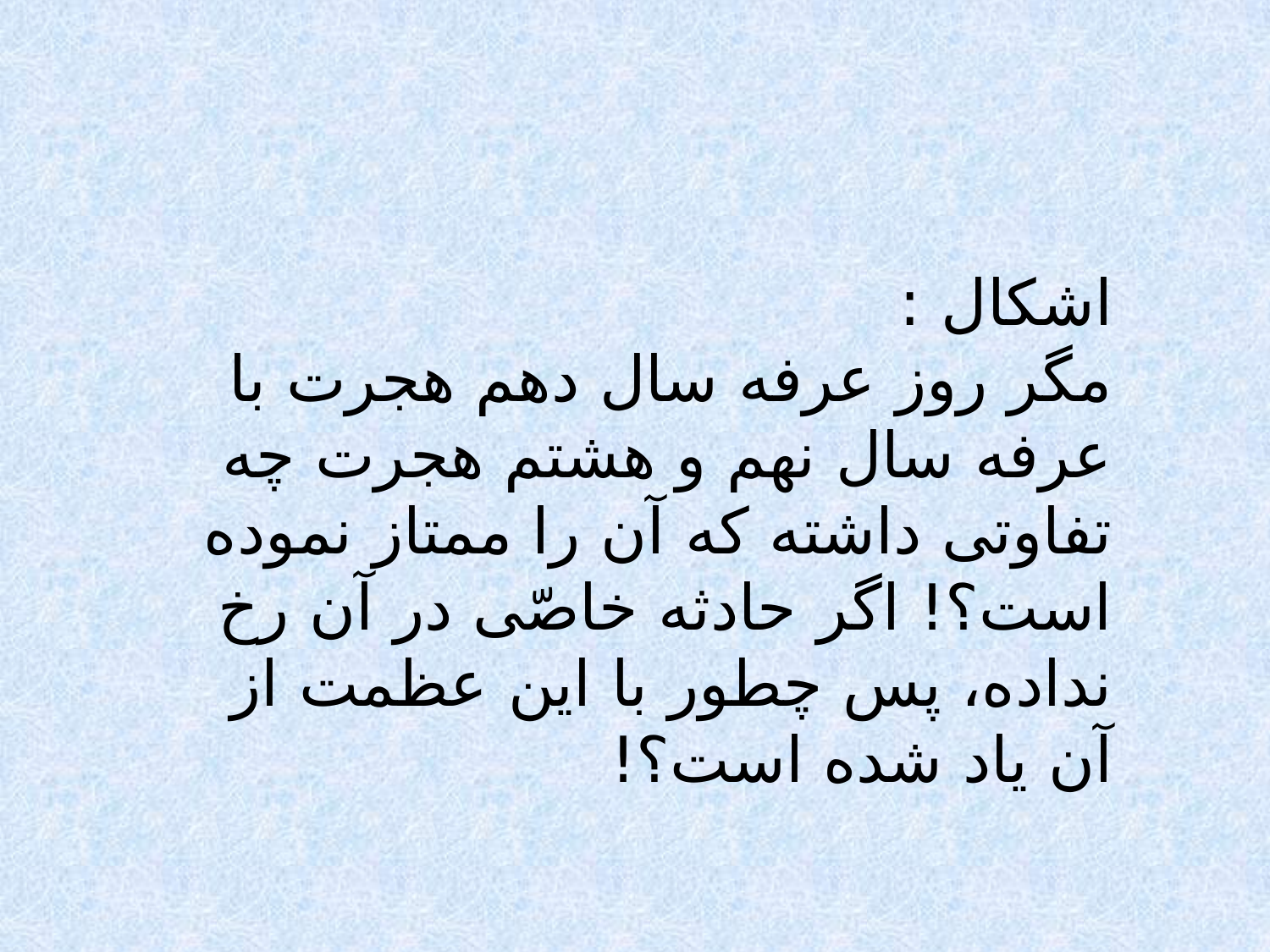

اشكال :
مگر روز عرفه سال دهم هجرت با عرفه سال نهم و هشتم هجرت چه تفاوتى داشته كه آن را ممتاز نموده است؟! اگر حادثه خاصّى در آن رخ نداده، پس چطور با اين عظمت از آن ياد شده است؟!